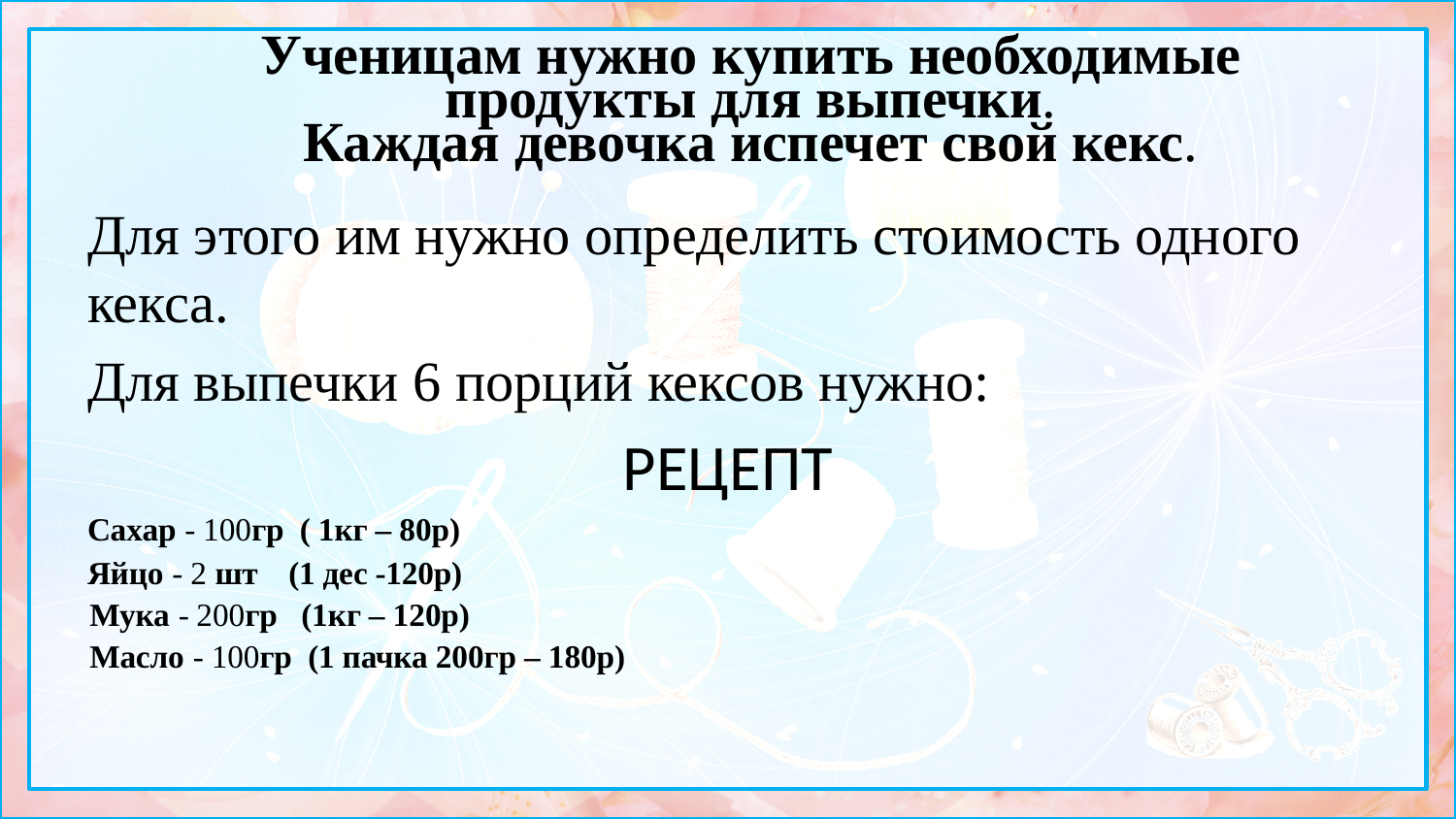

# Ученицам нужно купить необходимые продукты для выпечки. Каждая девочка испечет свой кекс.
Для этого им нужно определить стоимость одного кекса.
Для выпечки 6 порций кексов нужно:
РЕЦЕПТ
Сахар - 100гр  ( 1кг – 80р)
Яйцо - 2 шт    (1 дес -120р)
Мука - 200гр   (1кг – 120р)
Масло - 100гр  (1 пачка 200гр – 180р)